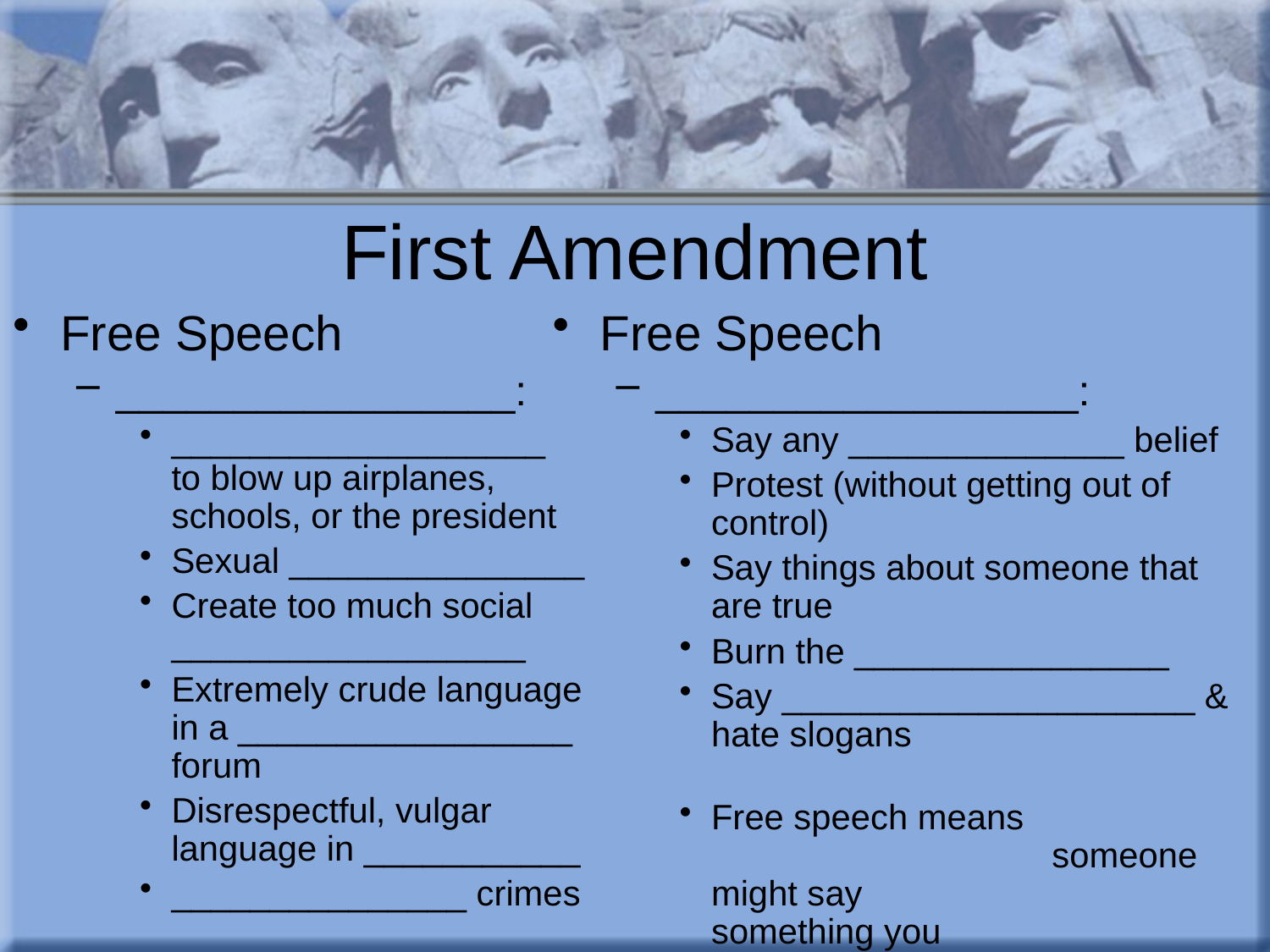

# First Amendment
Free Speech
_________________:
___________________  to blow up airplanes, schools, or the president
Sexual _______________
Create too much social __________________
Extremely crude language in a _________________ forum
Disrespectful, vulgar language in ___________
_______________ crimes
Free Speech
__________________:
Say any ______________ belief
Protest (without getting out of control)
Say things about someone that are true
Burn the ________________
Say _____________________ & hate slogans
Free speech means                                                         someone might say                              something you                                          disagree with.